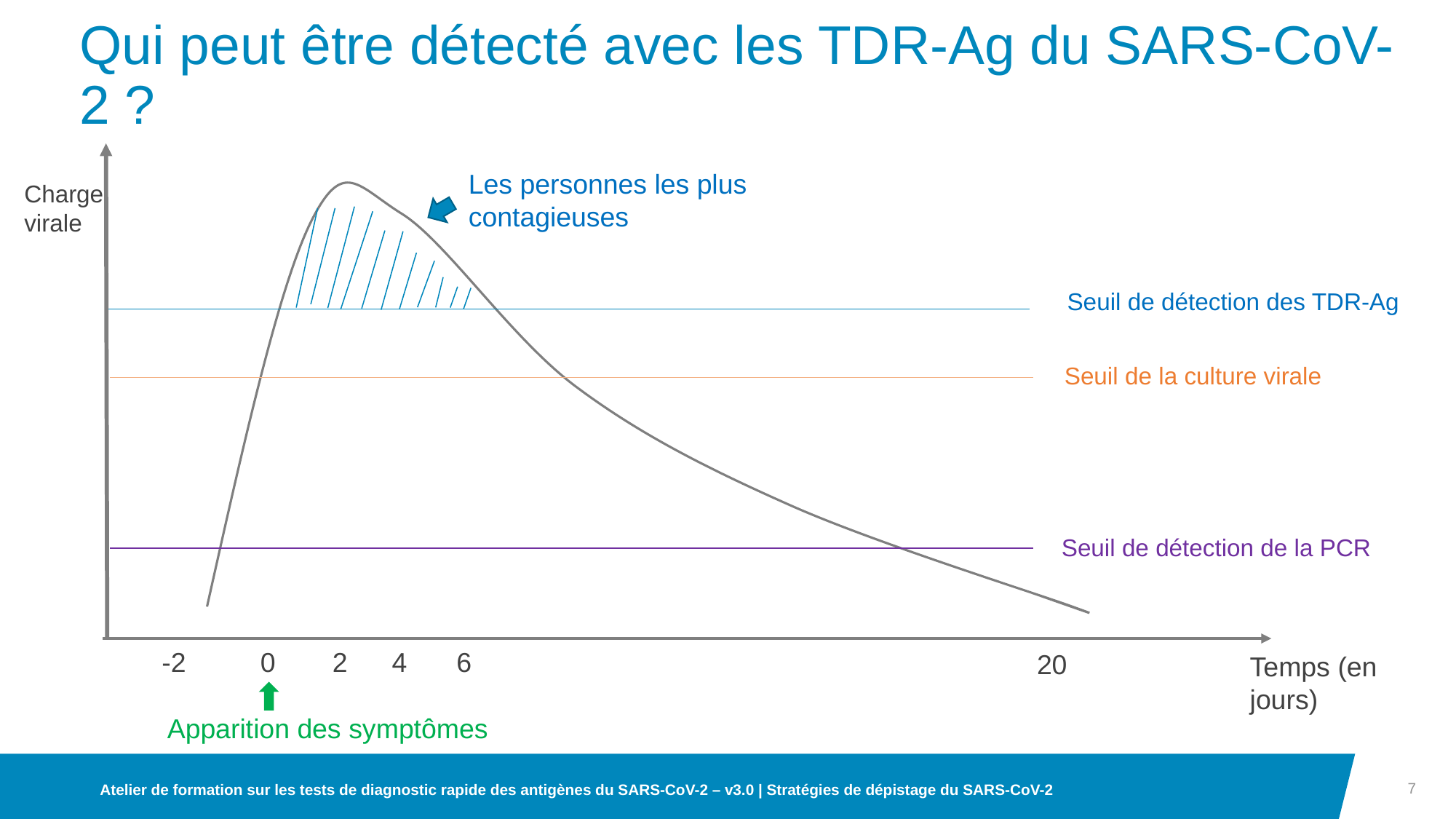

# Qui peut être détecté avec les TDR-Ag du SARS-CoV-2 ?
Les personnes les plus contagieuses
Charge virale

Seuil de détection des TDR-Ag
Seuil de la culture virale
Seuil de détection de la PCR
-2
0
2
4
6
20
Temps (en jours)

Apparition des symptômes
7
Atelier de formation sur les tests de diagnostic rapide des antigènes du SARS-CoV-2 – v3.0 | Stratégies de dépistage du SARS-CoV-2